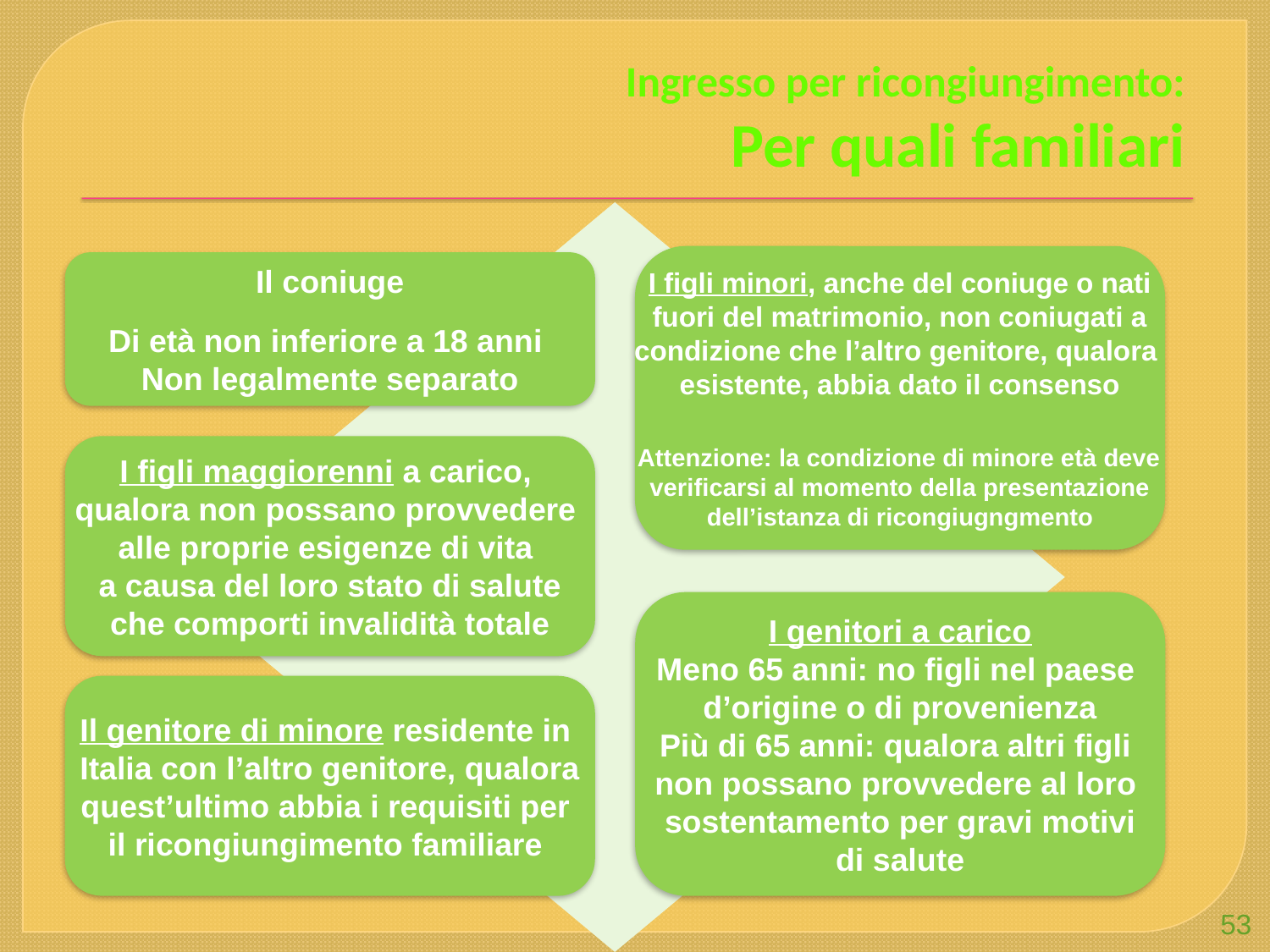

# Ingresso per ricongiungimento: Per quali familiari

I figli minori, anche del coniuge o nati
fuori del matrimonio, non coniugati a
condizione che l’altro genitore, qualora
esistente, abbia dato il consenso

 Attenzione: la condizione di minore età deve
verificarsi al momento della presentazione
dell’istanza di ricongiugngmento
Il coniuge

Di età non inferiore a 18 anni
Non legalmente separato
I figli maggiorenni a carico,
qualora non possano provvedere
alle proprie esigenze di vita
a causa del loro stato di salute
che comporti invalidità totale
I genitori a carico
Meno 65 anni: no figli nel paese
d’origine o di provenienza
Più di 65 anni: qualora altri figli
non possano provvedere al loro
sostentamento per gravi motivi
di salute
Il genitore di minore residente in
Italia con l’altro genitore, qualora
quest’ultimo abbia i requisiti per
il ricongiungimento familiare
53